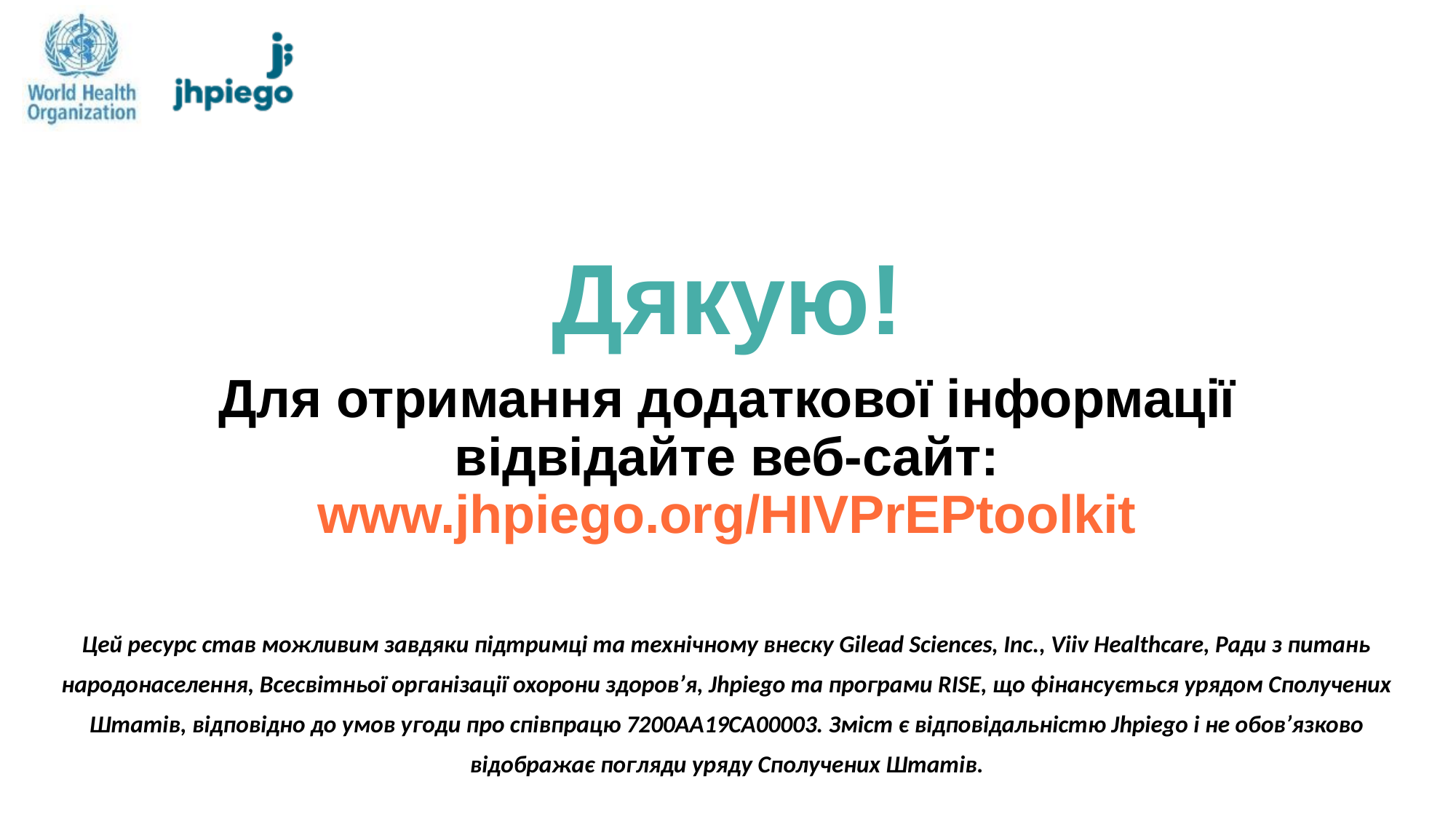

Дякую!
Для отримання додаткової інформації відвідайте веб-сайт: www.jhpiego.org/HIVPrEPtoolkit
Цей ресурс став можливим завдяки підтримці та технічному внеску Gilead Sciences, Inc., Viiv Healthcare, Ради з питань народонаселення, Всесвітньої організації охорони здоров’я, Jhpiego та програми RISE, що фінансується урядом Сполучених Штатів, відповідно до умов угоди про співпрацю 7200AA19CA00003. Зміст є відповідальністю Jhpiego і не обов’язково відображає погляди уряду Сполучених Штатів.